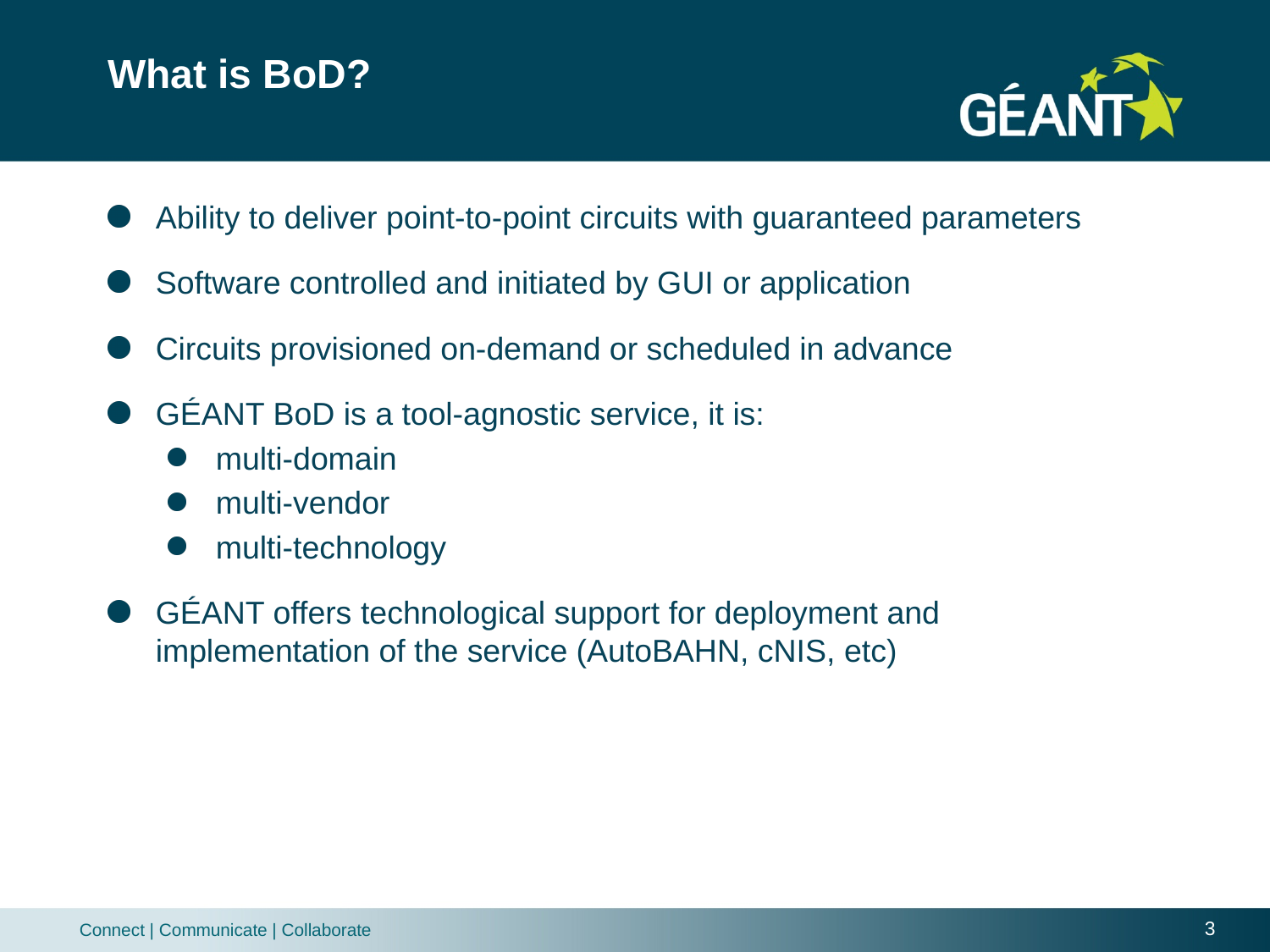

# What is BoD?
Ability to deliver point-to-point circuits with guaranteed parameters
Software controlled and initiated by GUI or application
Circuits provisioned on-demand or scheduled in advance
GÉANT BoD is a tool-agnostic service, it is:
multi-domain
multi-vendor
multi-technology
GÉANT offers technological support for deployment and implementation of the service (AutoBAHN, cNIS, etc)